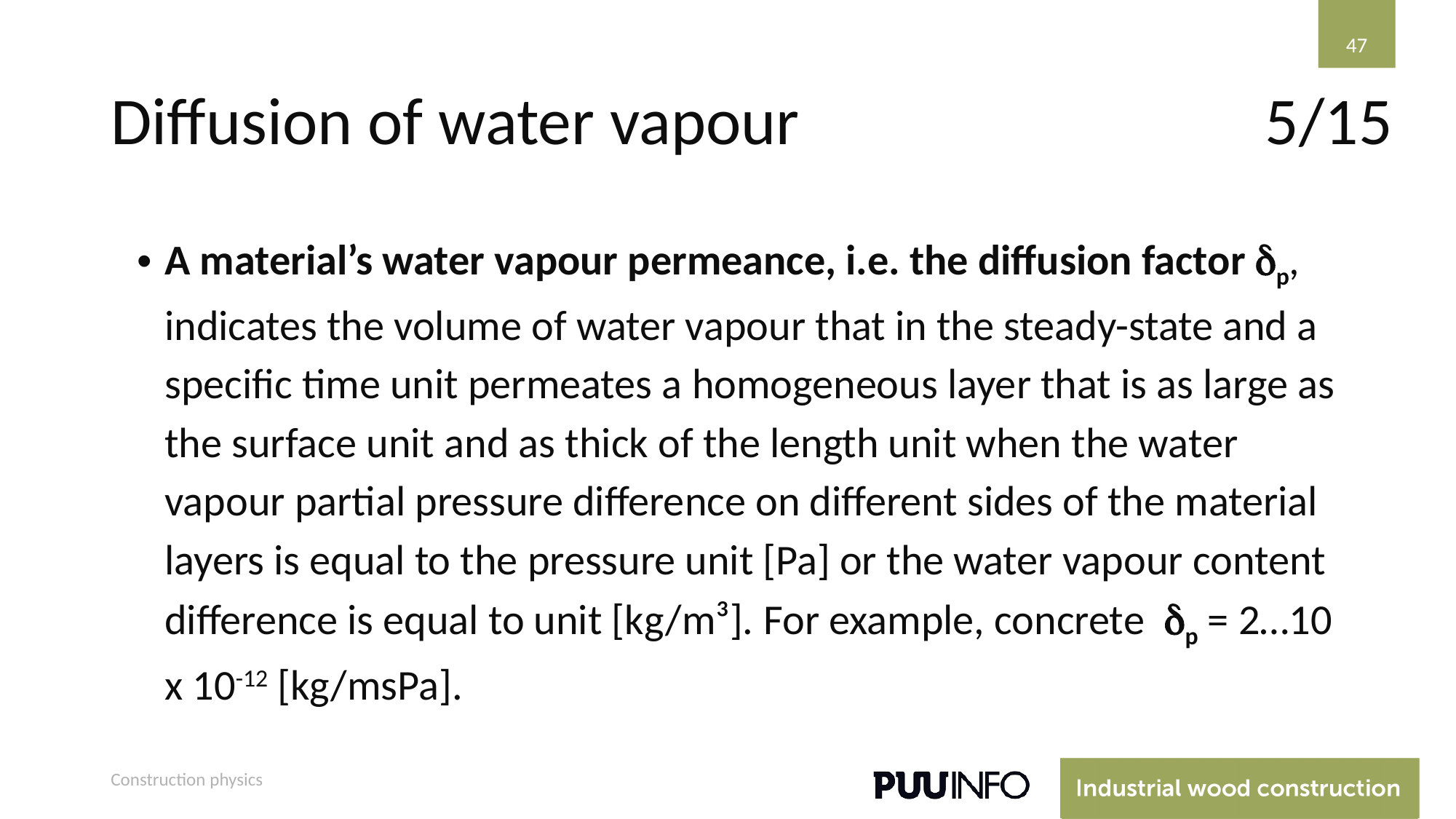

47
# Diffusion of water vapour
5/15
A material’s water vapour permeance, i.e. the diffusion factor δp, indicates the volume of water vapour that in the steady-state and a specific time unit permeates a homogeneous layer that is as large as the surface unit and as thick of the length unit when the water vapour partial pressure difference on different sides of the material layers is equal to the pressure unit [Pa] or the water vapour content difference is equal to unit [kg/m³]. For example, concrete  δp = 2…10 x 10-12 [kg/msPa].

Construction physics